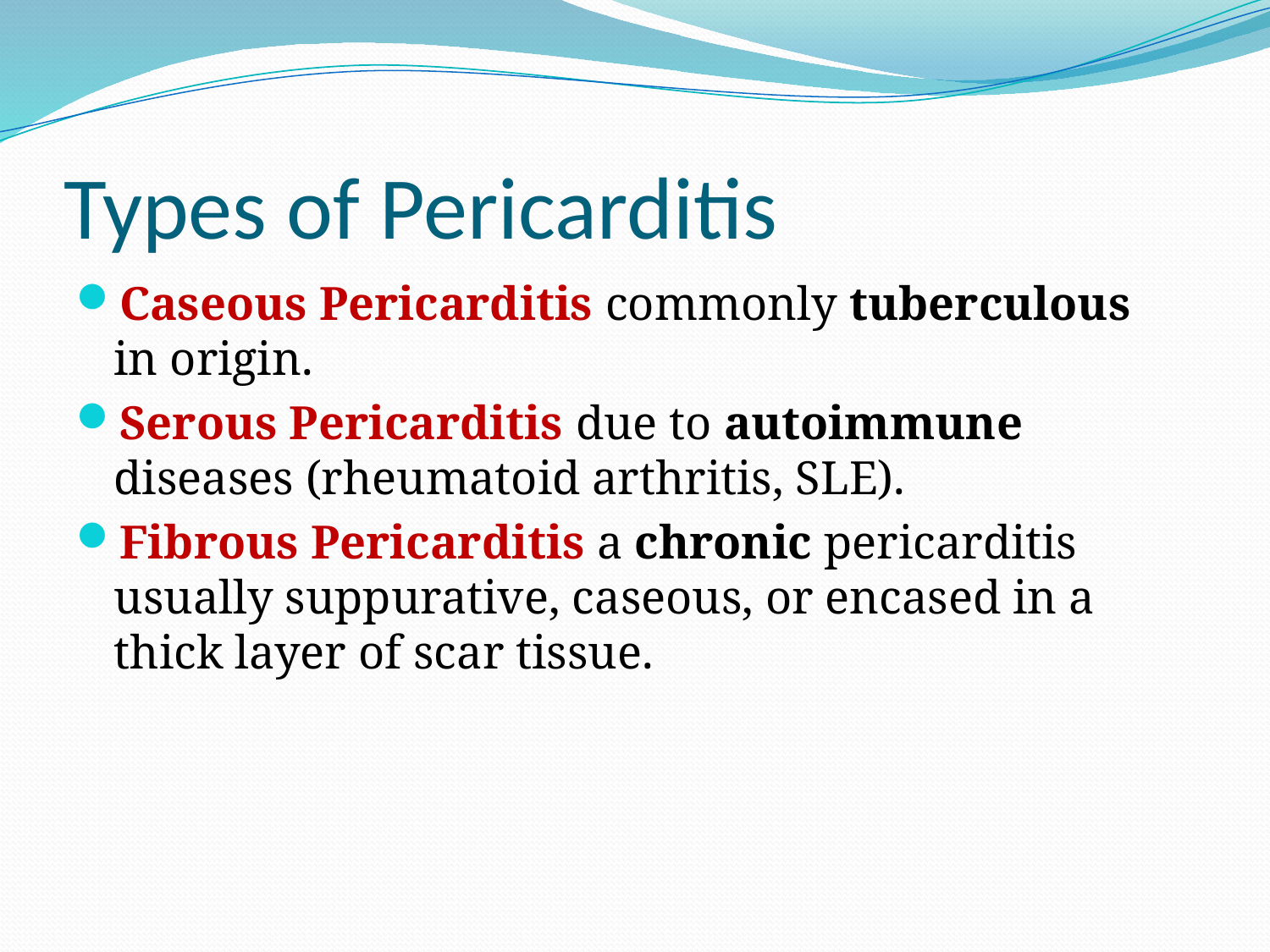

# Types of Pericarditis
Caseous Pericarditis commonly tuberculous  in origin.
Serous Pericarditis due to autoimmune diseases (rheumatoid arthritis, SLE).
Fibrous Pericarditis a chronic pericarditis usually suppurative, caseous, or encased in a thick layer of scar tissue.